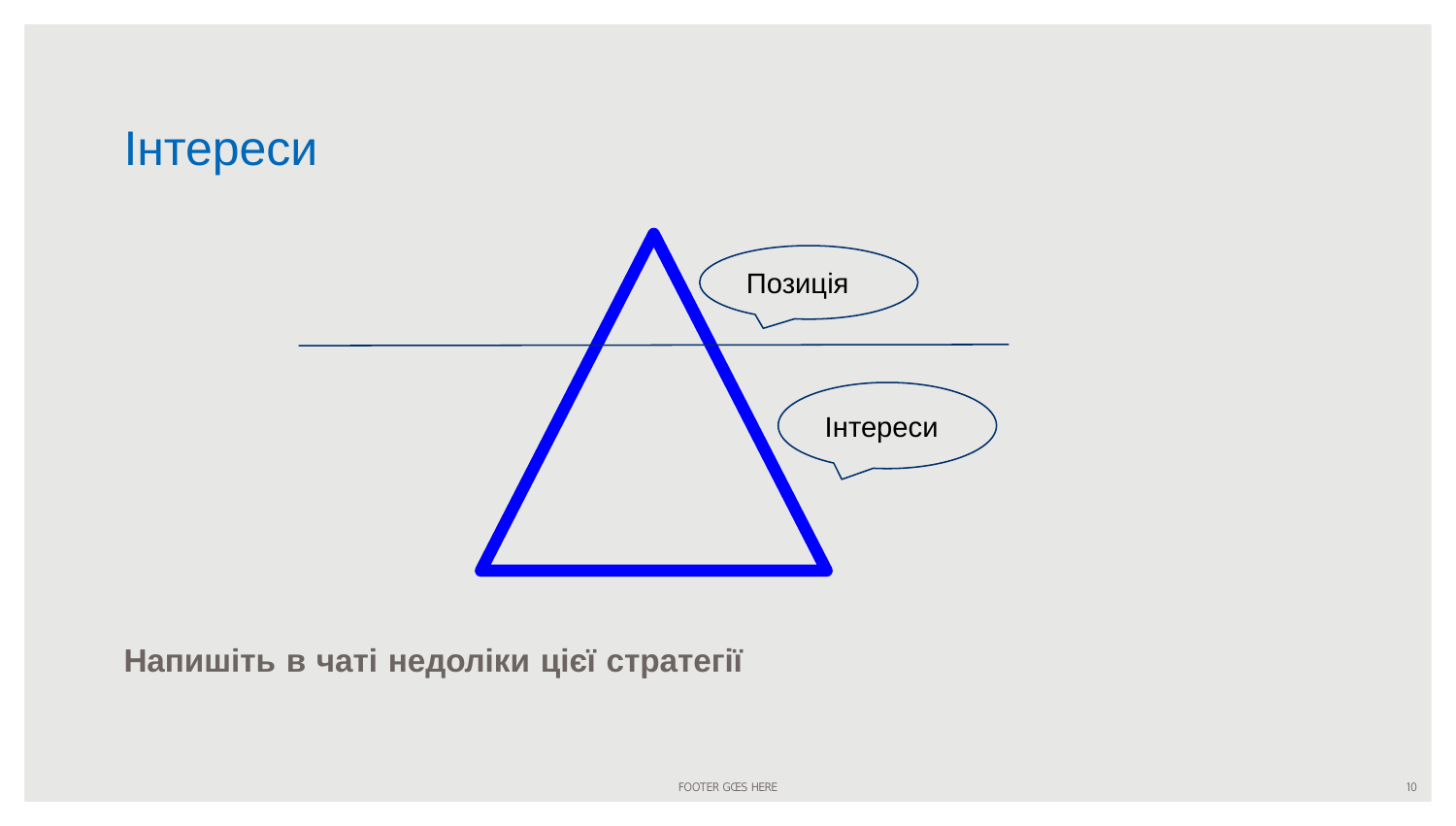

# Інтереси

Напишіть в чаті недоліки цієї стратегії

Позиція
Інтереси

FOOTER GOES HERE
10